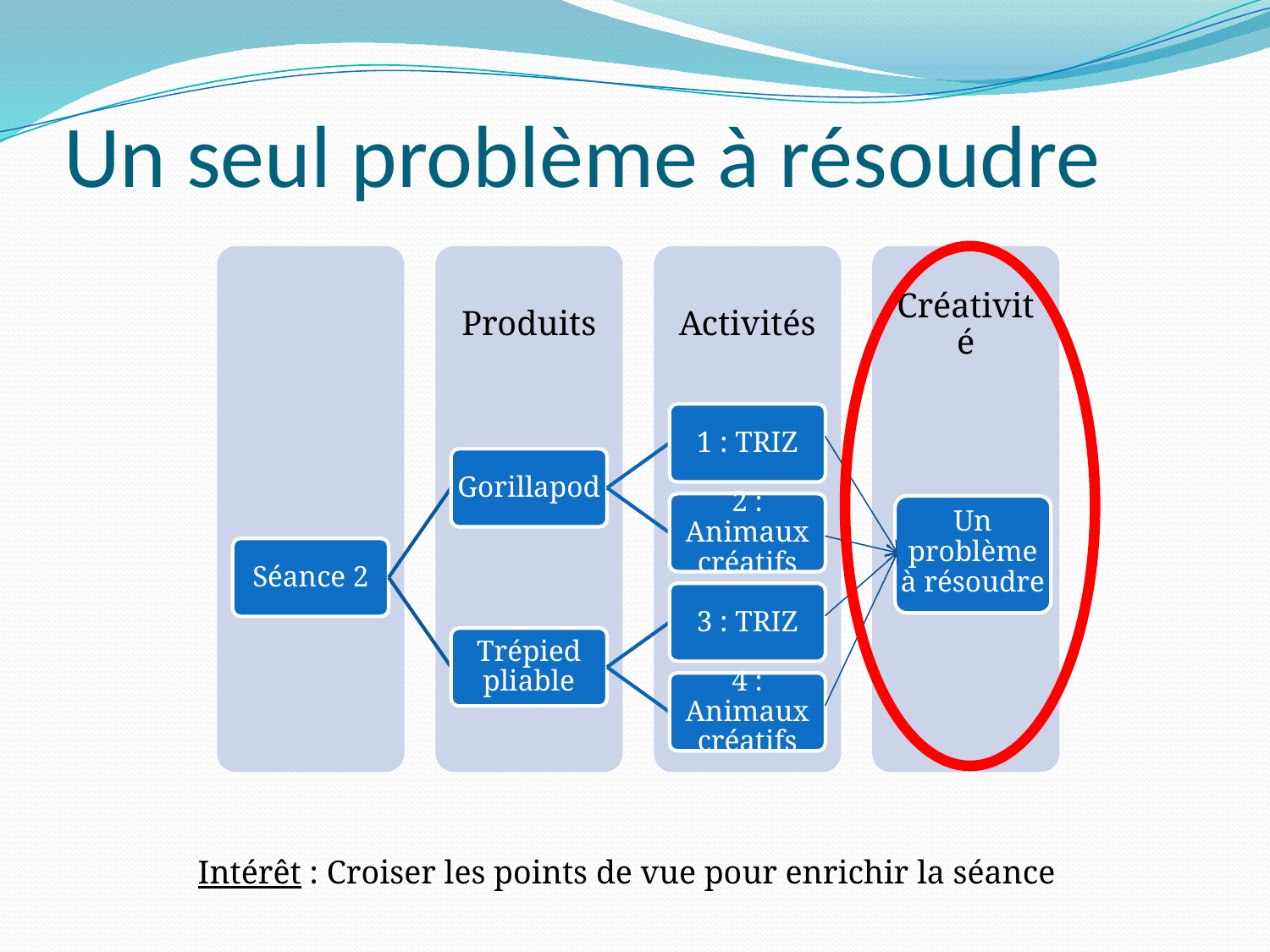

# Un seul problème à résoudre
Créativité
Activités
Produits

Séance 2

Gorillapod

1 : TRIZ

2 : Animaux créatifs

Trépied pliable

3 : TRIZ

4 : Animaux créatifs

Un problème à résoudre
Intérêt : Croiser les points de vue pour enrichir la séance